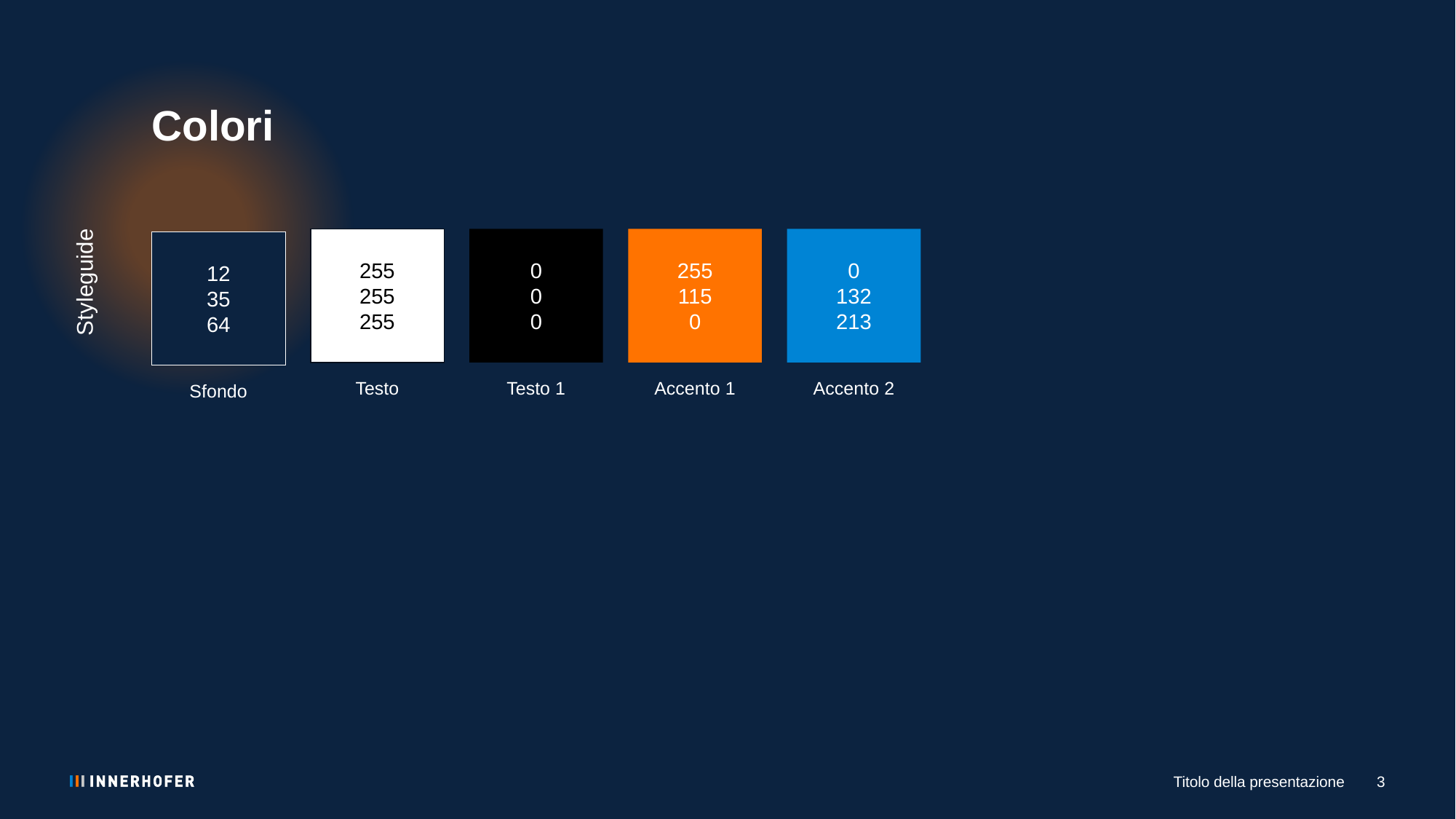

# Colori
255
115
0
0
132
213
255
255
255
0
0
0
12
35
64
Accento 1
Accento 2
Testo
Testo 1
Sfondo
Styleguide
Titolo della presentazione
3